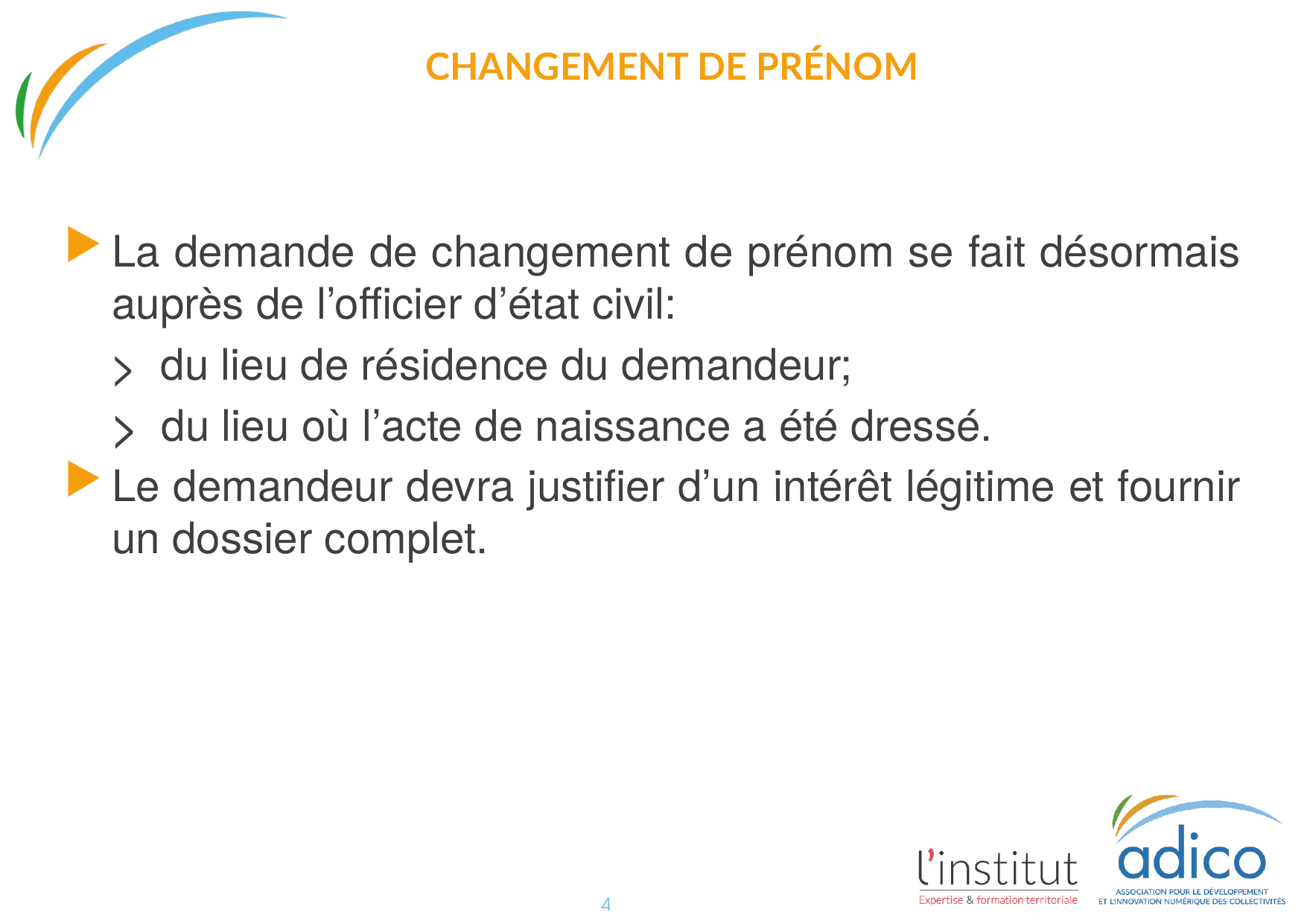

# CHANGEMENT DE PRÉNOM

La demande de changement de prénom se fait désormais auprès de l’officier d’état civil:
 du lieu de résidence du demandeur;
 du lieu où l’acte de naissance a été dressé.
Le demandeur devra justifier d’un intérêt légitime et fournir un dossier complet.